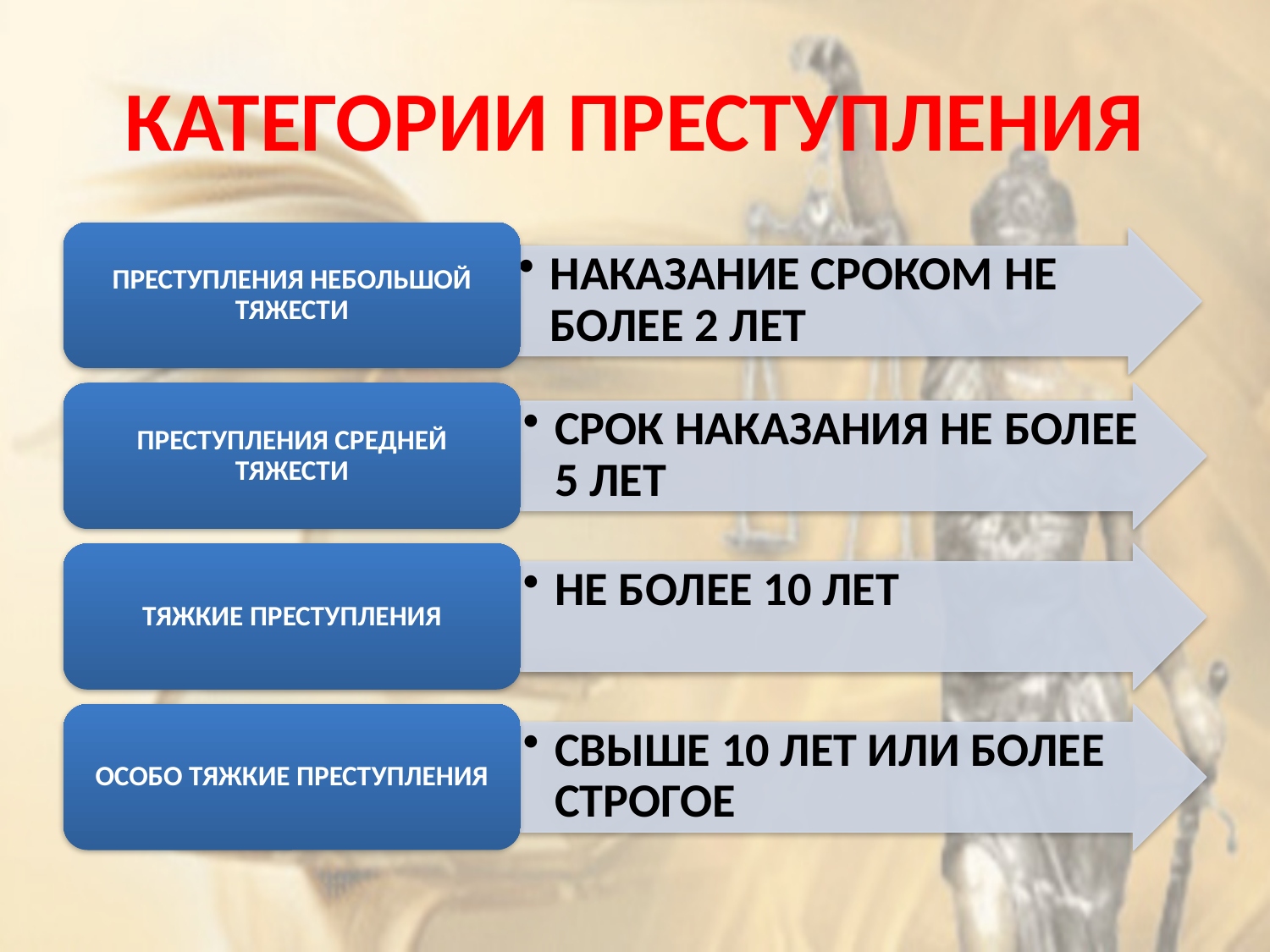

# КАТЕГОРИИ ПРЕСТУПЛЕНИЯ
НАКАЗАНИЕ СРОКОМ НЕ БОЛЕЕ 2 ЛЕТ
ПРЕСТУПЛЕНИЯ НЕБОЛЬШОЙ ТЯЖЕСТИ
СРОК НАКАЗАНИЯ НЕ БОЛЕЕ 5 ЛЕТ
ПРЕСТУПЛЕНИЯ СРЕДНЕЙ ТЯЖЕСТИ
НЕ БОЛЕЕ 10 ЛЕТ
ТЯЖКИЕ ПРЕСТУПЛЕНИЯ
СВЫШЕ 10 ЛЕТ ИЛИ БОЛЕЕ СТРОГОЕ
ОСОБО ТЯЖКИЕ ПРЕСТУПЛЕНИЯ